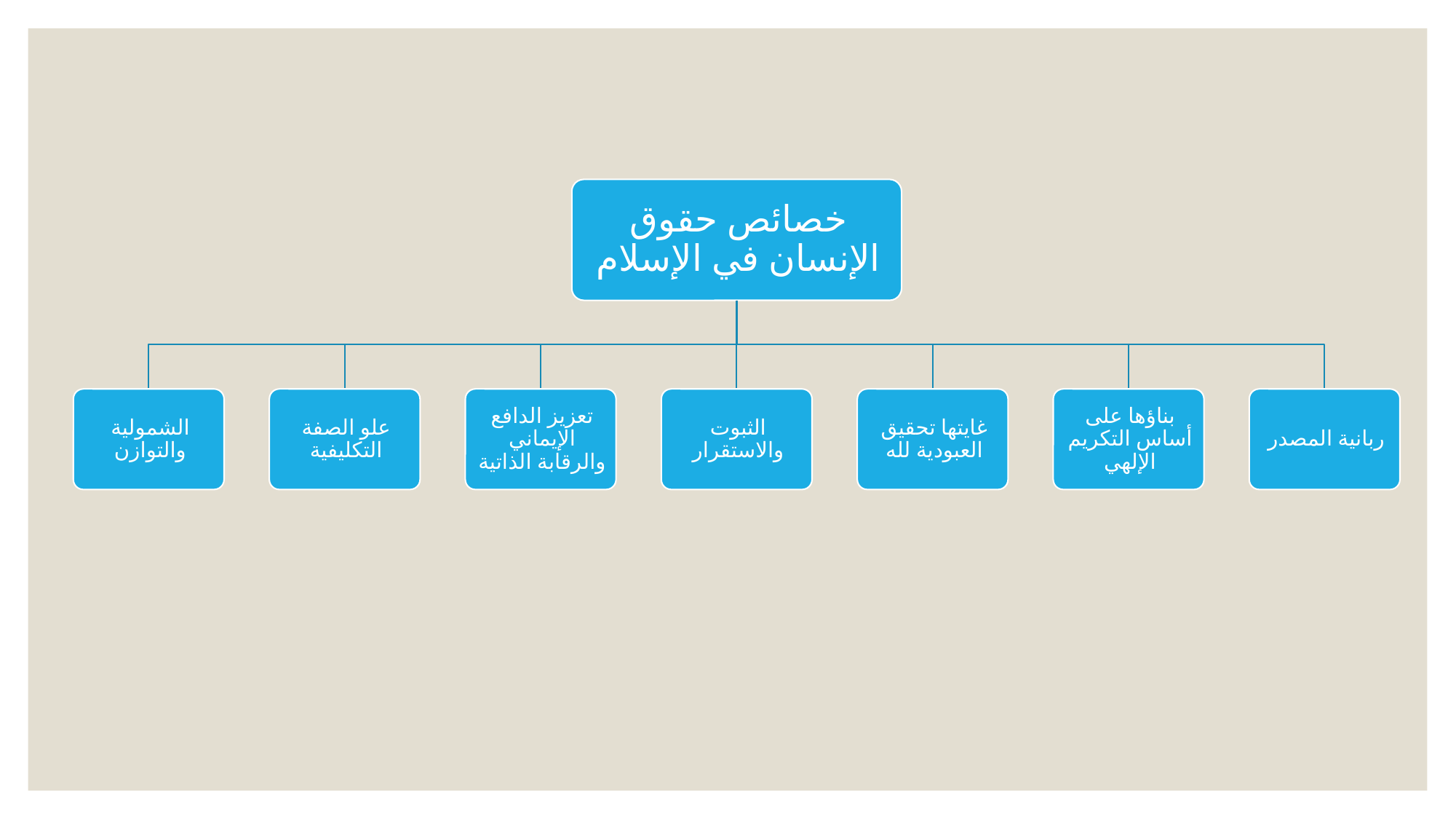

خصائص حقوق الإنسان في الإسلام
الشمولية والتوازن
علو الصفة التكليفية
تعزيز الدافع الإيماني والرقابة الذاتية
الثبوت والاستقرار
غايتها تحقيق العبودية لله
بناؤها على أساس التكريم الإلهي
ربانية المصدر